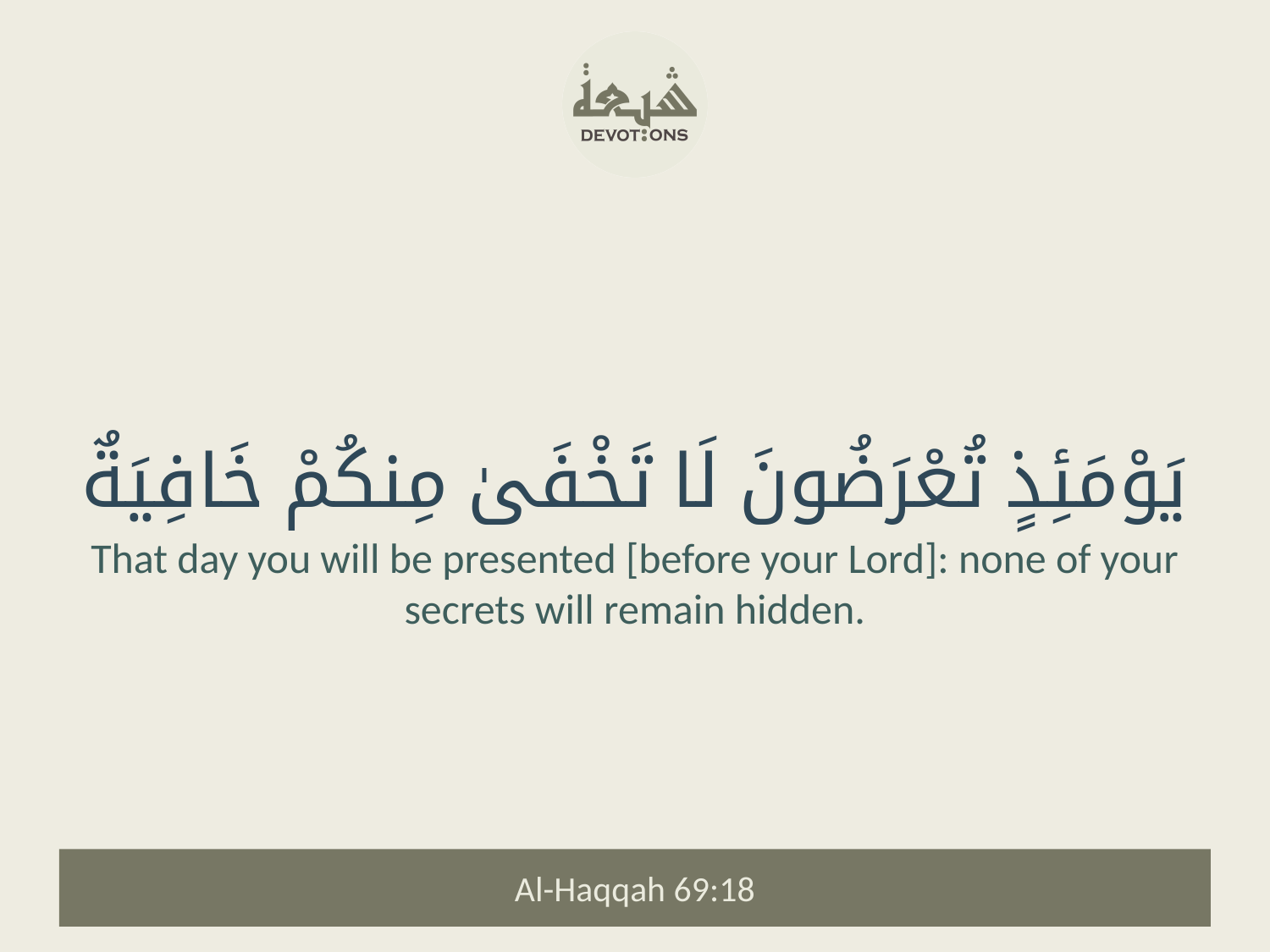

يَوْمَئِذٍ تُعْرَضُونَ لَا تَخْفَىٰ مِنكُمْ خَافِيَةٌ
That day you will be presented [before your Lord]: none of your secrets will remain hidden.
Al-Haqqah 69:18